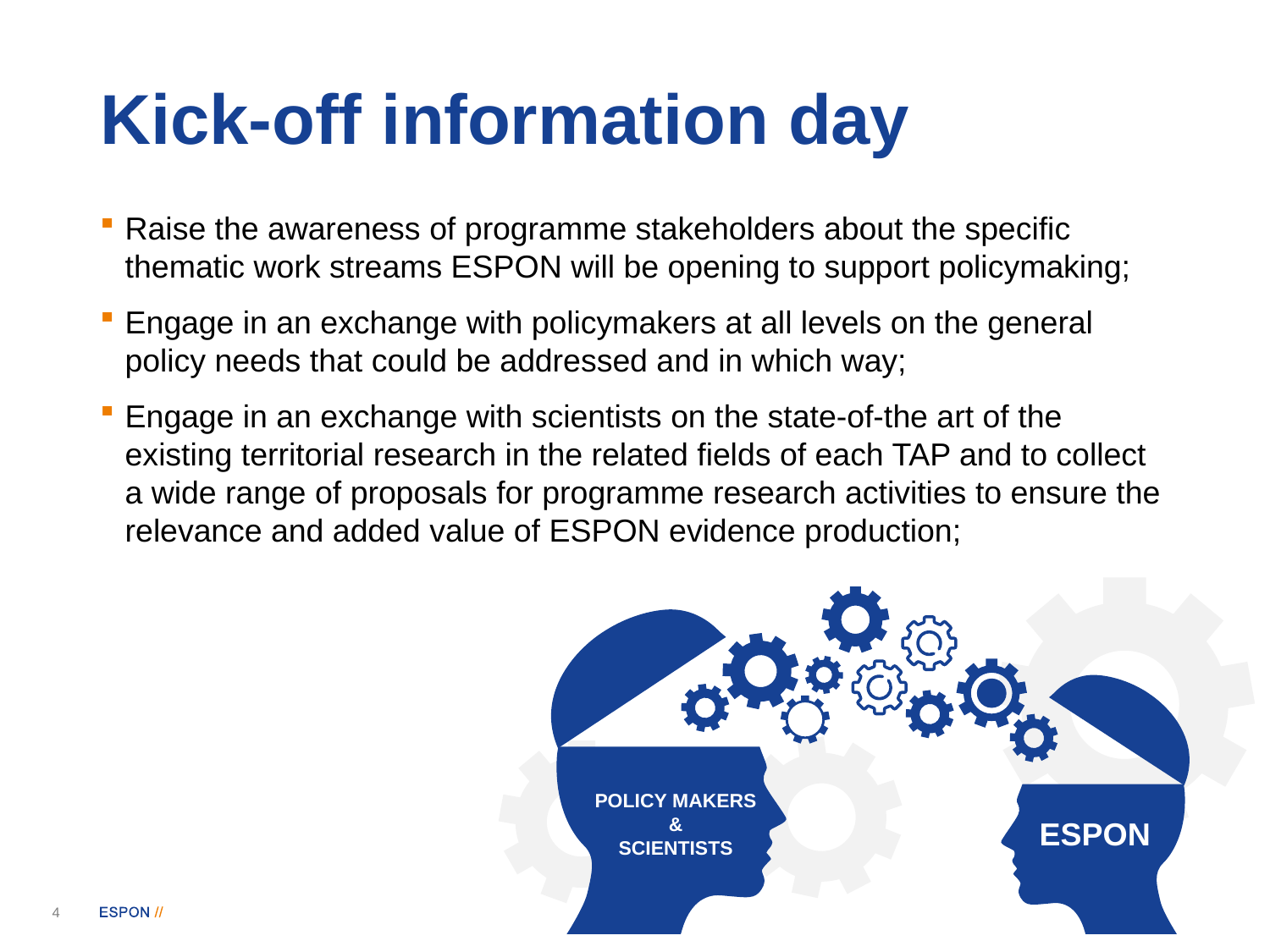

# Kick-off information day
Raise the awareness of programme stakeholders about the specific thematic work streams ESPON will be opening to support policymaking;
Engage in an exchange with policymakers at all levels on the general policy needs that could be addressed and in which way;
Engage in an exchange with scientists on the state-of-the art of the existing territorial research in the related fields of each TAP and to collect a wide range of proposals for programme research activities to ensure the relevance and added value of ESPON evidence production;

POLICY MAKERS
&
SCIENTISTS
ESPON
4